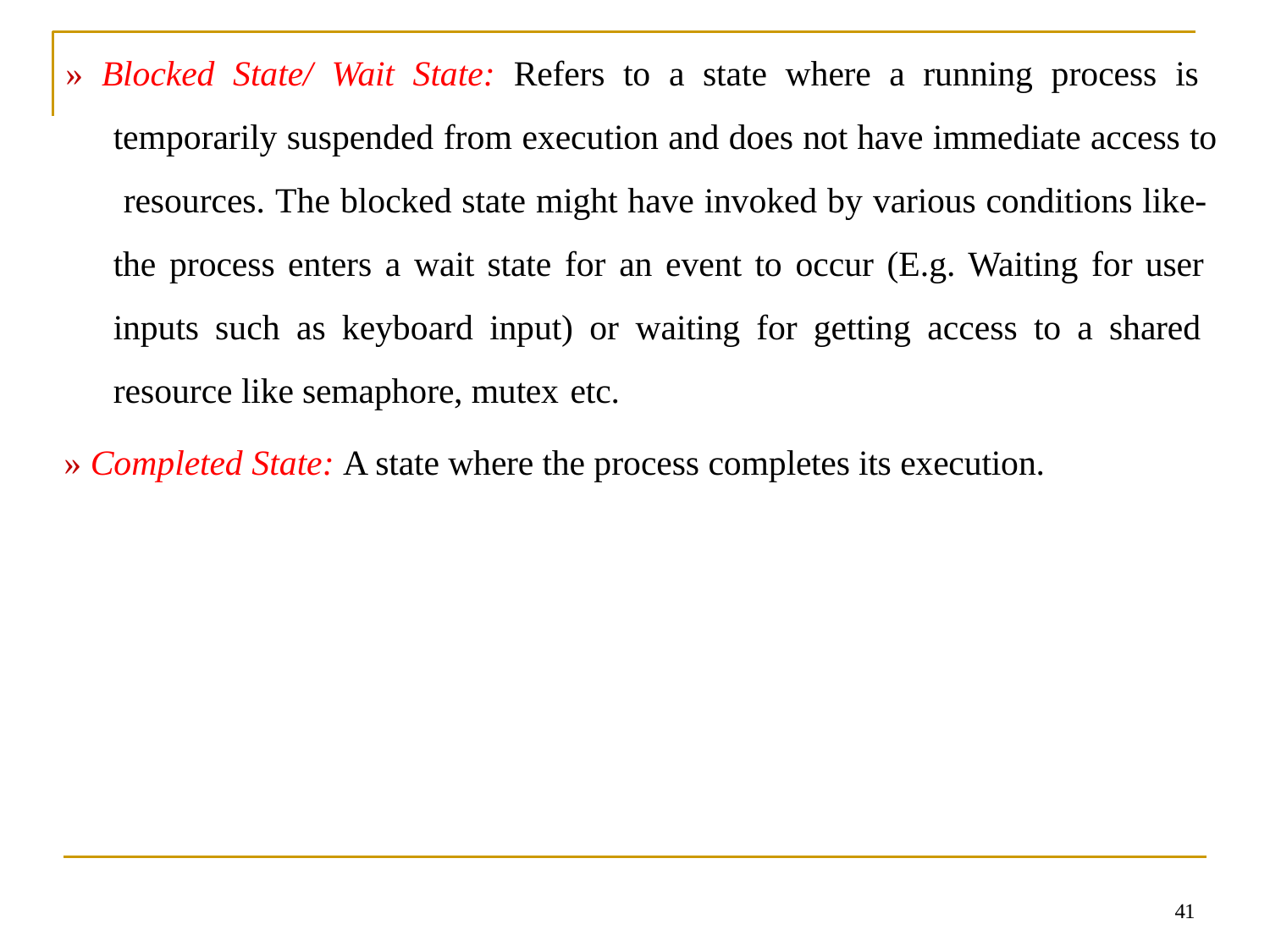

» Blocked State/ Wait State: Refers to a state where a running process is  temporarily suspended from execution and does not have immediate access to  resources. The blocked state might have invoked by various conditions like-  the process enters a wait state for an event to occur (E.g. Waiting for user  inputs such as keyboard input) or waiting for getting access to a shared  resource like semaphore, mutex etc.
» Completed State: A state where the process completes its execution.
41